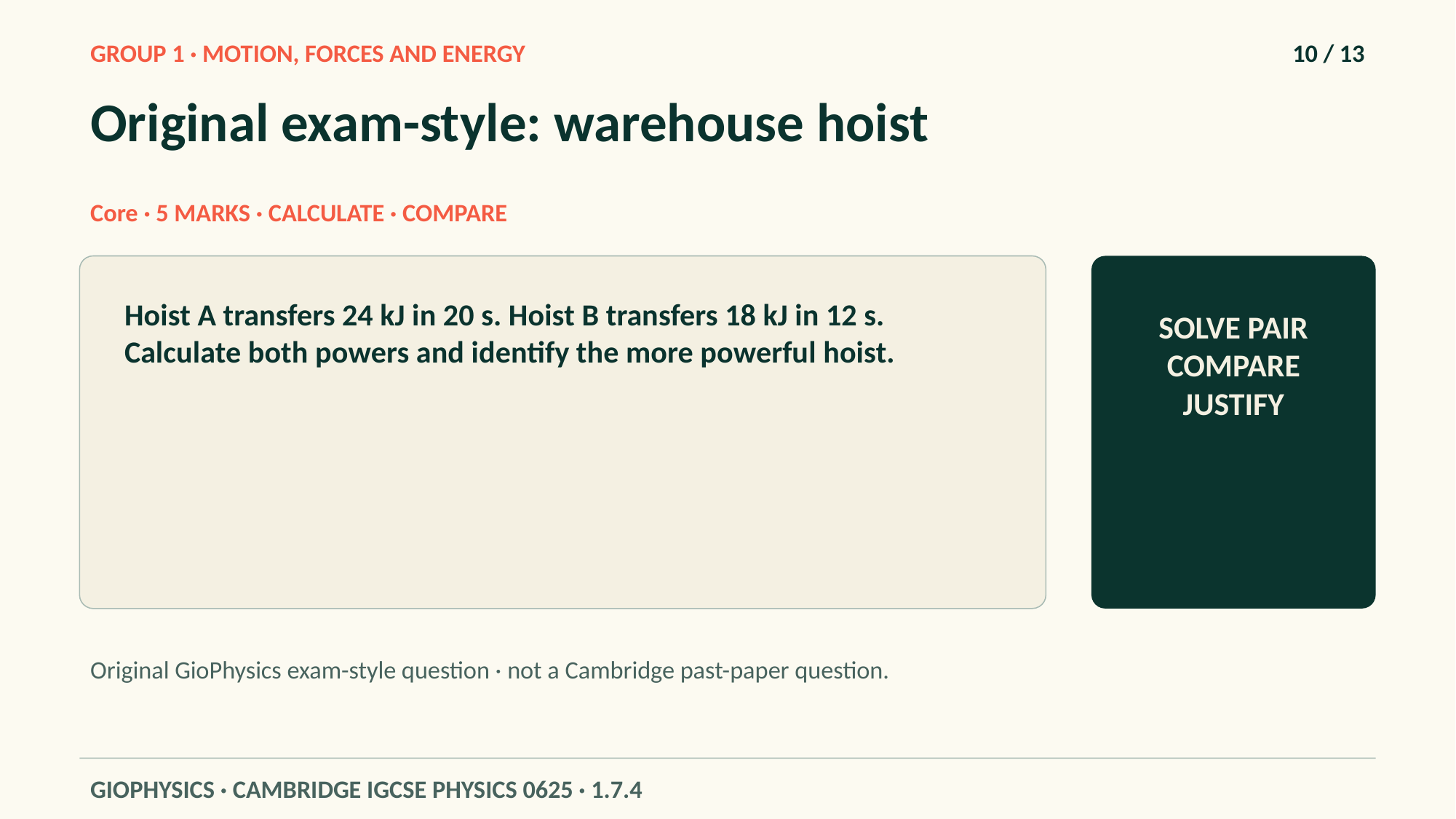

GROUP 1 · MOTION, FORCES AND ENERGY
10 / 13
Original exam-style: warehouse hoist
Core · 5 MARKS · CALCULATE · COMPARE

Hoist A transfers 24 kJ in 20 s. Hoist B transfers 18 kJ in 12 s. Calculate both powers and identify the more powerful hoist.
SOLVE PAIR COMPARE JUSTIFY
Original GioPhysics exam-style question · not a Cambridge past-paper question.

GIOPHYSICS · CAMBRIDGE IGCSE PHYSICS 0625 · 1.7.4